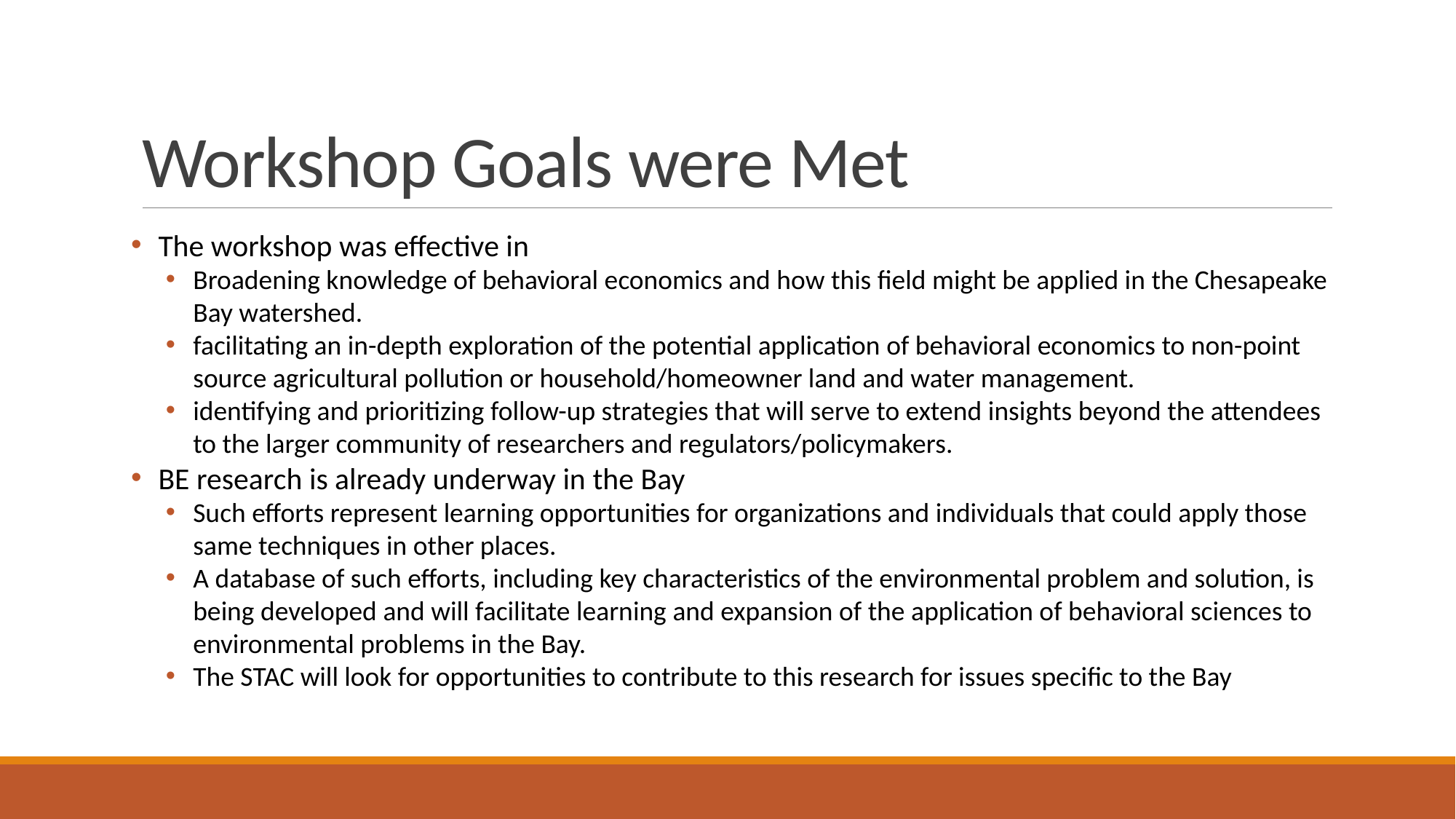

# Workshop Goals were Met
The workshop was effective in
Broadening knowledge of behavioral economics and how this field might be applied in the Chesapeake Bay watershed.
facilitating an in-depth exploration of the potential application of behavioral economics to non-point source agricultural pollution or household/homeowner land and water management.
identifying and prioritizing follow-up strategies that will serve to extend insights beyond the attendees to the larger community of researchers and regulators/policymakers.
BE research is already underway in the Bay
Such efforts represent learning opportunities for organizations and individuals that could apply those same techniques in other places.
A database of such efforts, including key characteristics of the environmental problem and solution, is being developed and will facilitate learning and expansion of the application of behavioral sciences to environmental problems in the Bay.
The STAC will look for opportunities to contribute to this research for issues specific to the Bay